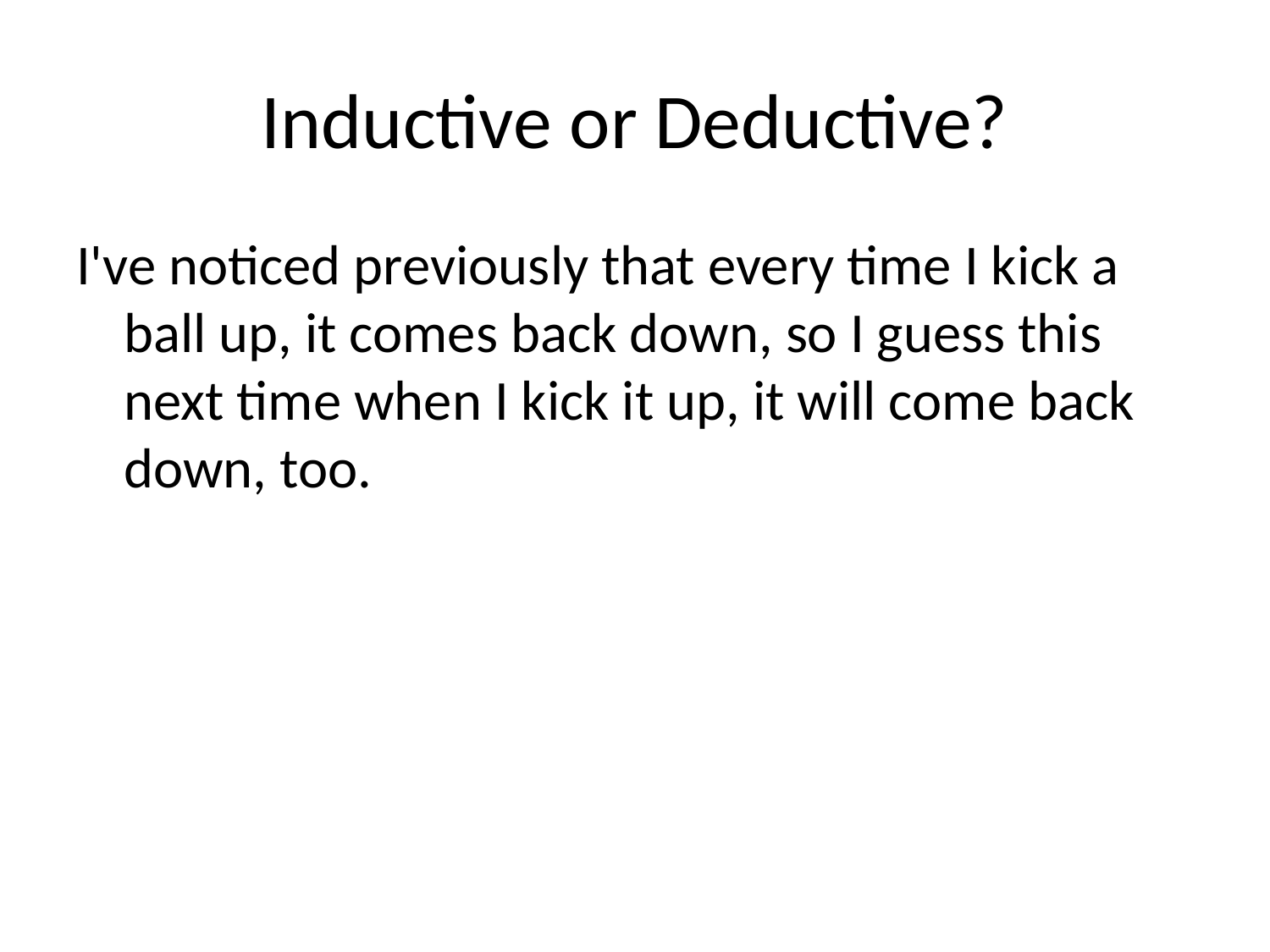

# Inductive or Deductive?
I've noticed previously that every time I kick a ball up, it comes back down, so I guess this next time when I kick it up, it will come back down, too.